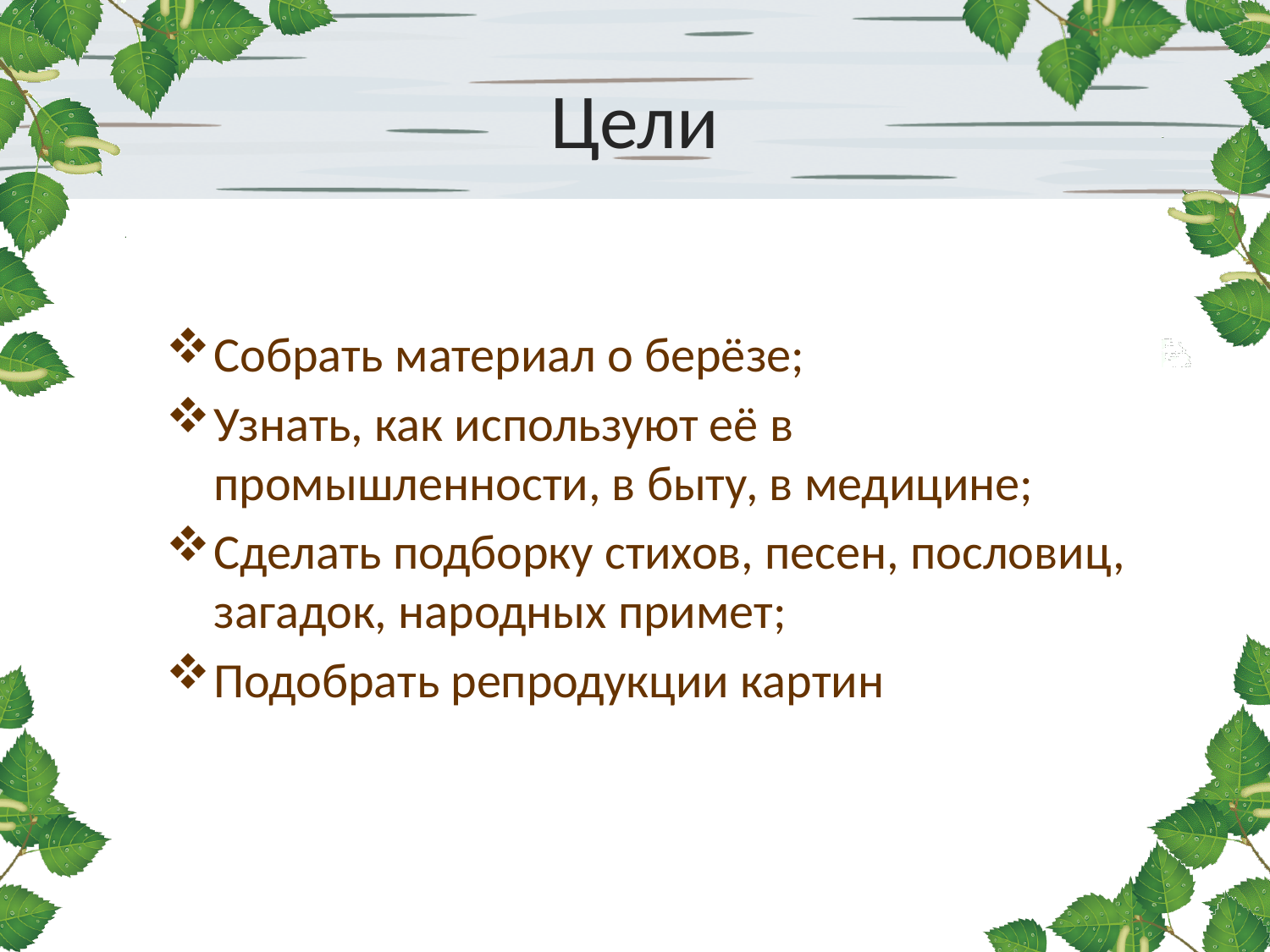

# Цели
Собрать материал о берёзе;
Узнать, как используют её в промышленности, в быту, в медицине;
Сделать подборку стихов, песен, пословиц, загадок, народных примет;
Подобрать репродукции картин